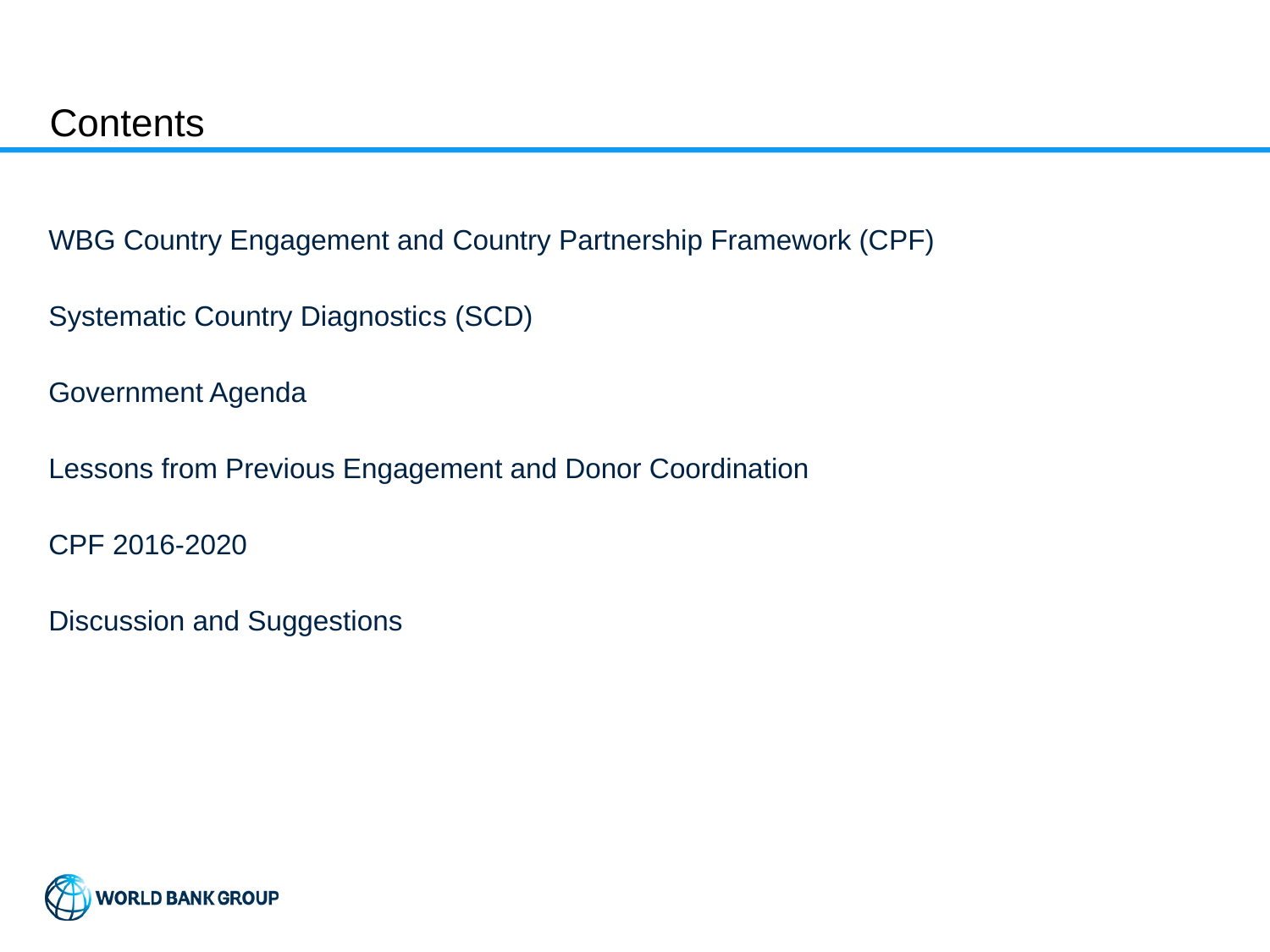

# Contents
WBG Country Engagement and Country Partnership Framework (CPF)
Systematic Country Diagnostics (SCD)
Government Agenda
Lessons from Previous Engagement and Donor Coordination
CPF 2016-2020
Discussion and Suggestions